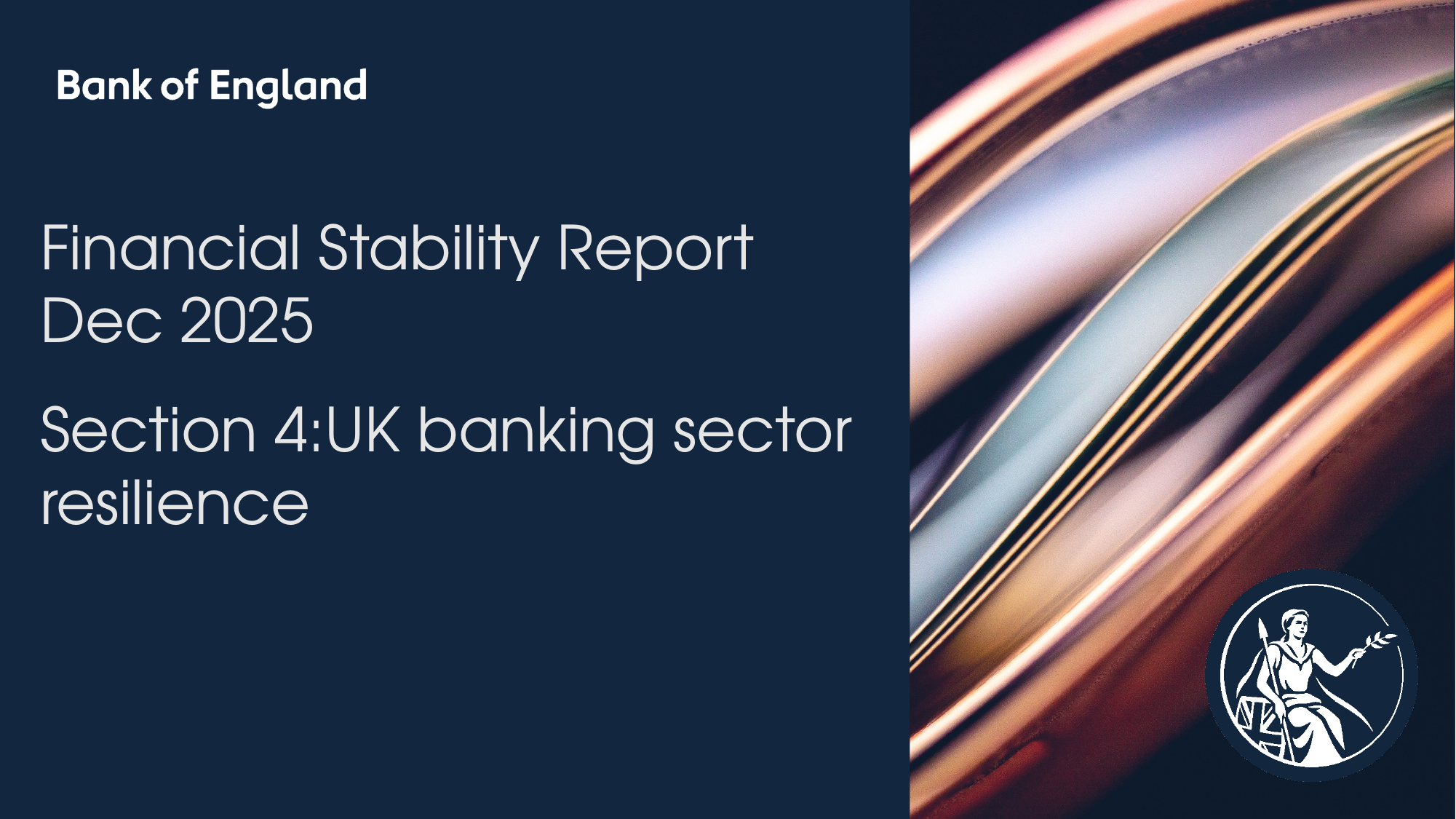

Financial Stability Report
Dec 2025
Section 4:UK banking sector resilience